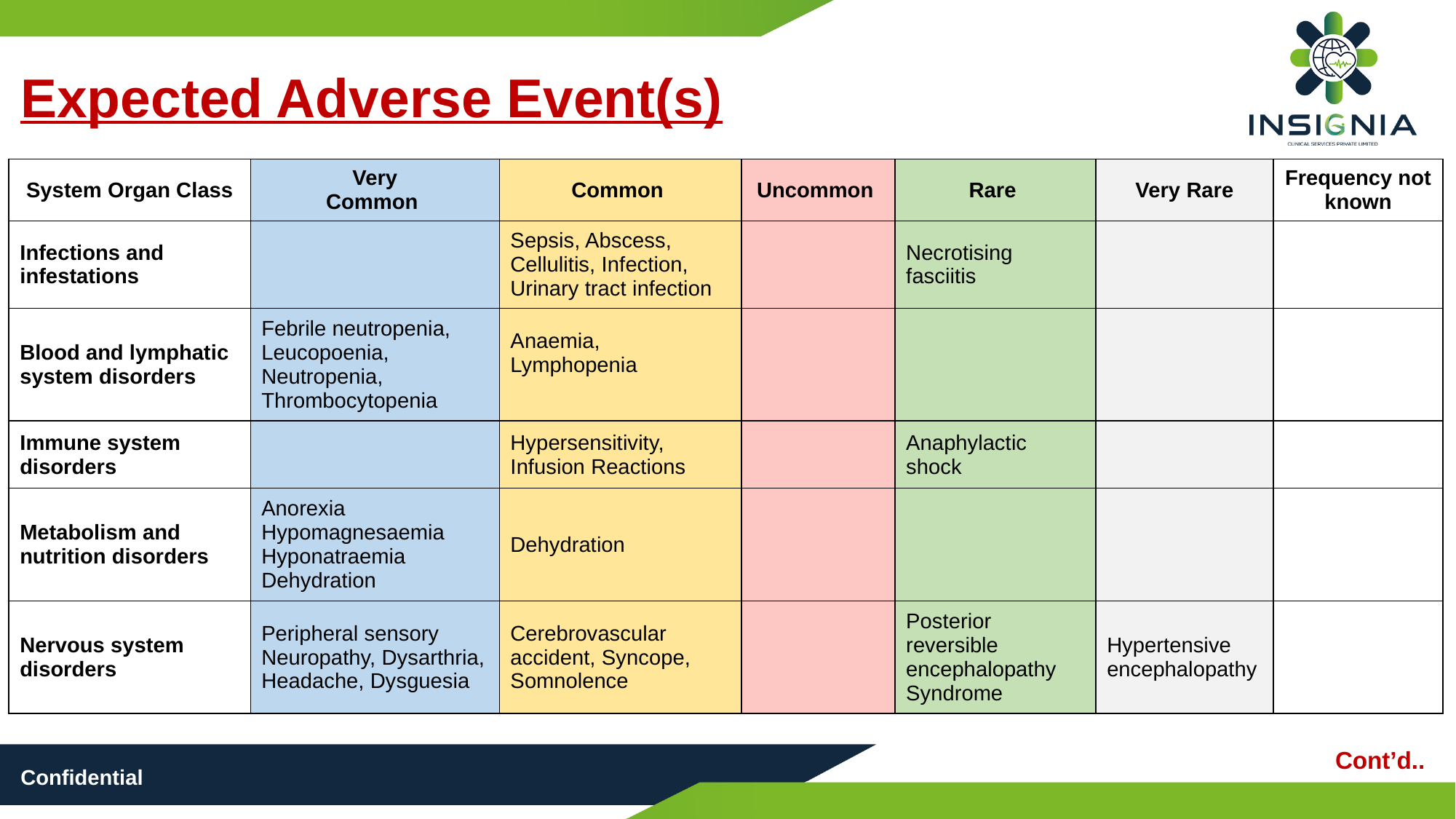

Expected Adverse Event(s)
| System Organ Class | Very Common | Common | Uncommon | Rare | Very Rare | Frequency not known |
| --- | --- | --- | --- | --- | --- | --- |
| Infections and infestations |  | Sepsis, Abscess, Cellulitis, Infection, Urinary tract infection |  | Necrotising fasciitis |  |  |
| Blood and lymphatic system disorders | Febrile neutropenia, Leucopoenia, Neutropenia, Thrombocytopenia | Anaemia, Lymphopenia |  |  |  |  |
| Immune system disorders |  | Hypersensitivity, Infusion Reactions |  | Anaphylactic shock |  |  |
| Metabolism and nutrition disorders | Anorexia Hypomagnesaemia Hyponatraemia Dehydration | Dehydration |  |  |  |  |
| Nervous system disorders | Peripheral sensory Neuropathy, Dysarthria, Headache, Dysguesia | Cerebrovascular accident, Syncope, Somnolence |  | Posterior reversible encephalopathy Syndrome | Hypertensive encephalopathy |  |
Cont’d..
Confidential